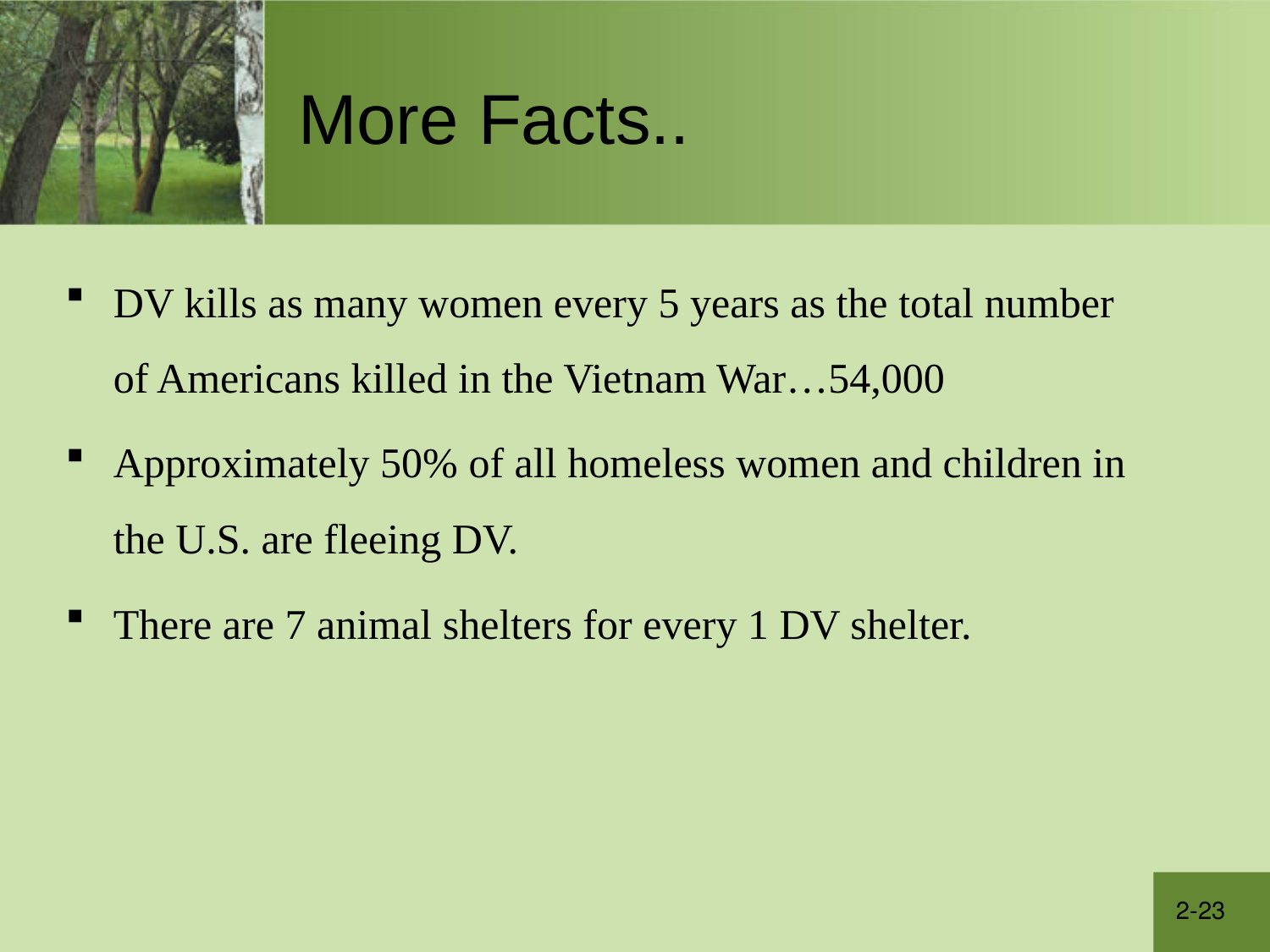

# More Facts..
DV kills as many women every 5 years as the total number of Americans killed in the Vietnam War…54,000
Approximately 50% of all homeless women and children in the U.S. are fleeing DV.
There are 7 animal shelters for every 1 DV shelter.
2-23